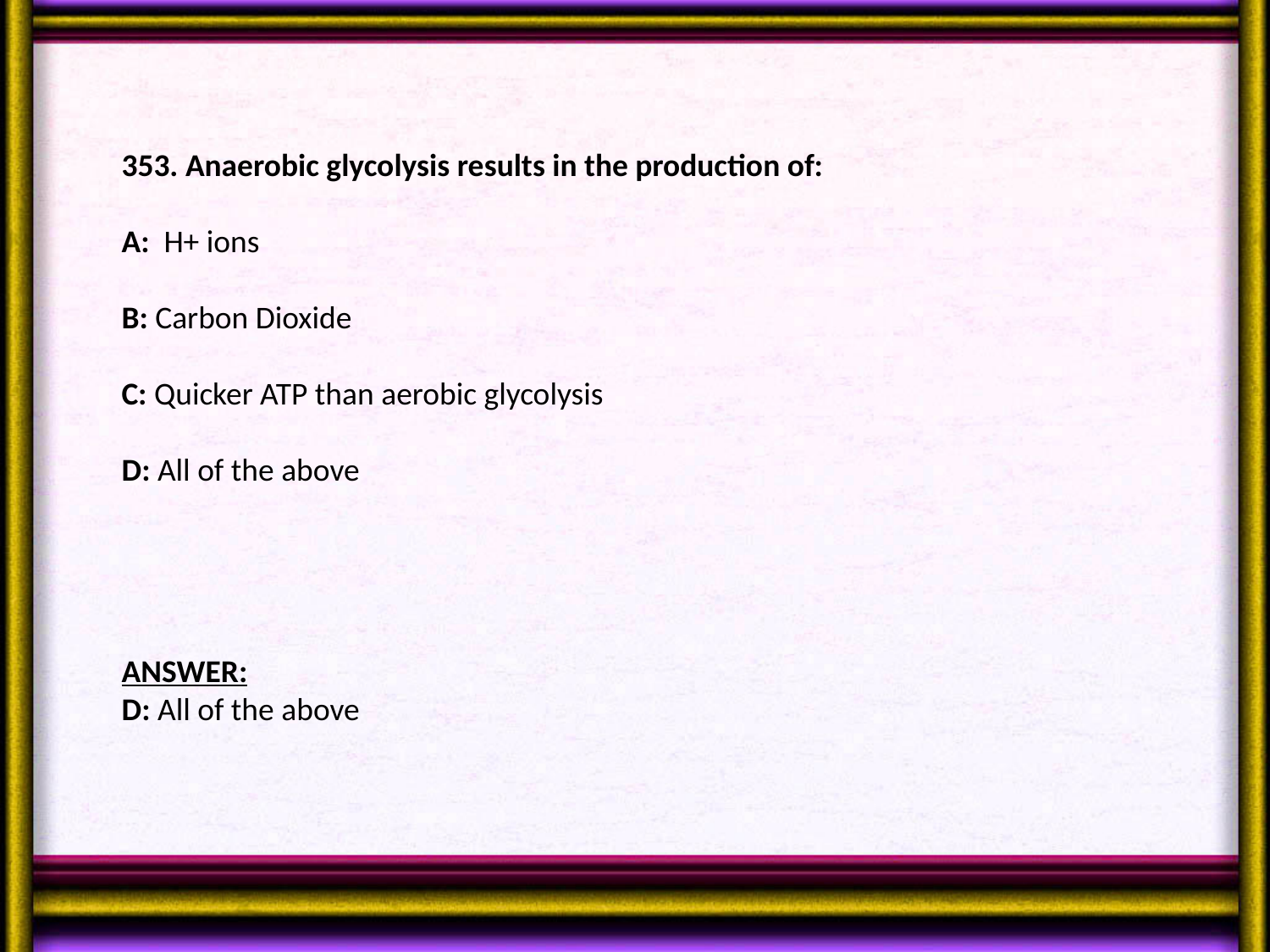

353. Anaerobic glycolysis results in the production of:

A:  H+ ions

B: Carbon Dioxide

C: Quicker ATP than aerobic glycolysis

D: All of the above
ANSWER:
D: All of the above